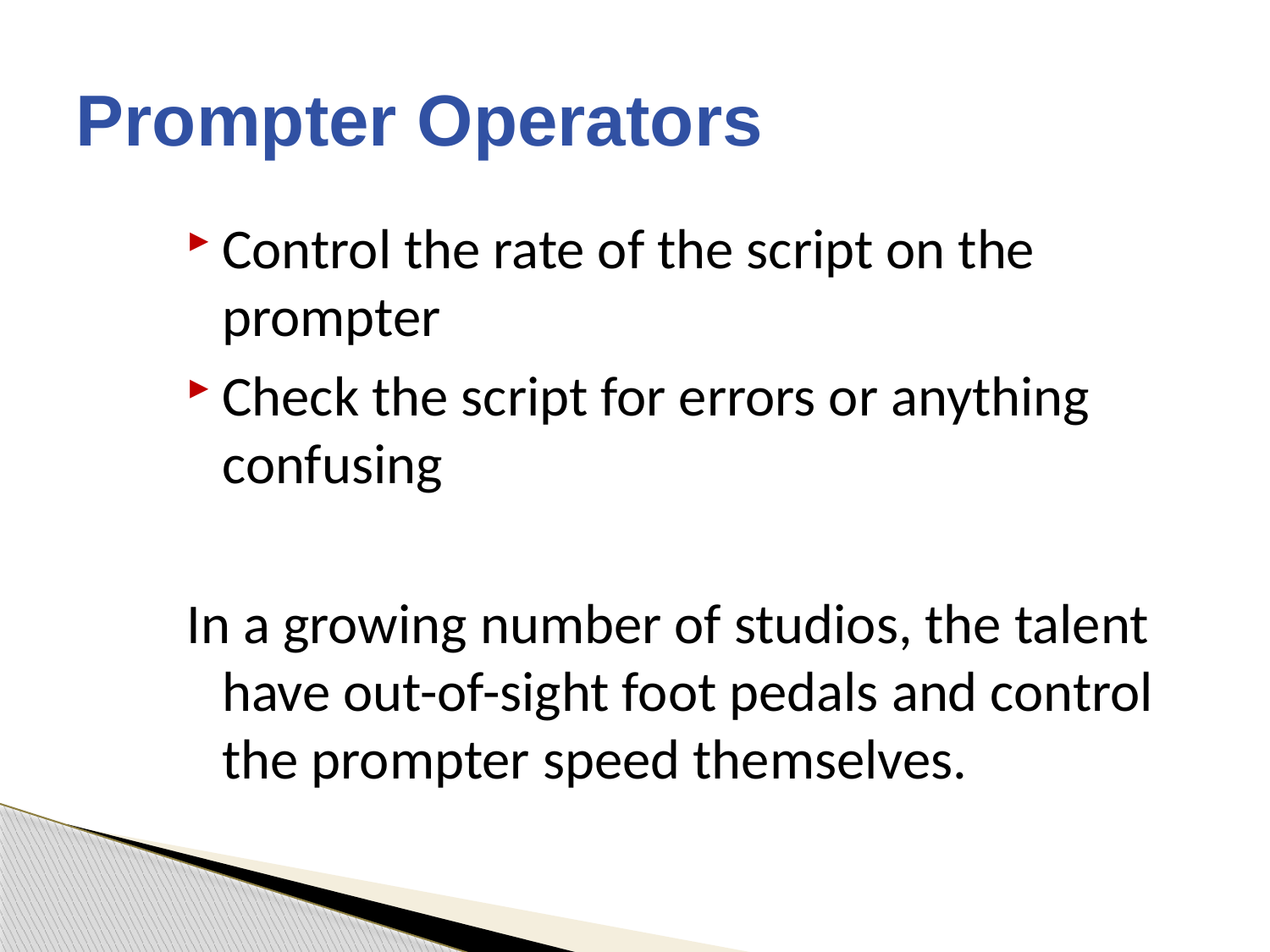

# Prompter Operators
Control the rate of the script on the prompter
Check the script for errors or anything confusing

In a growing number of studios, the talent have out-of-sight foot pedals and control the prompter speed themselves.